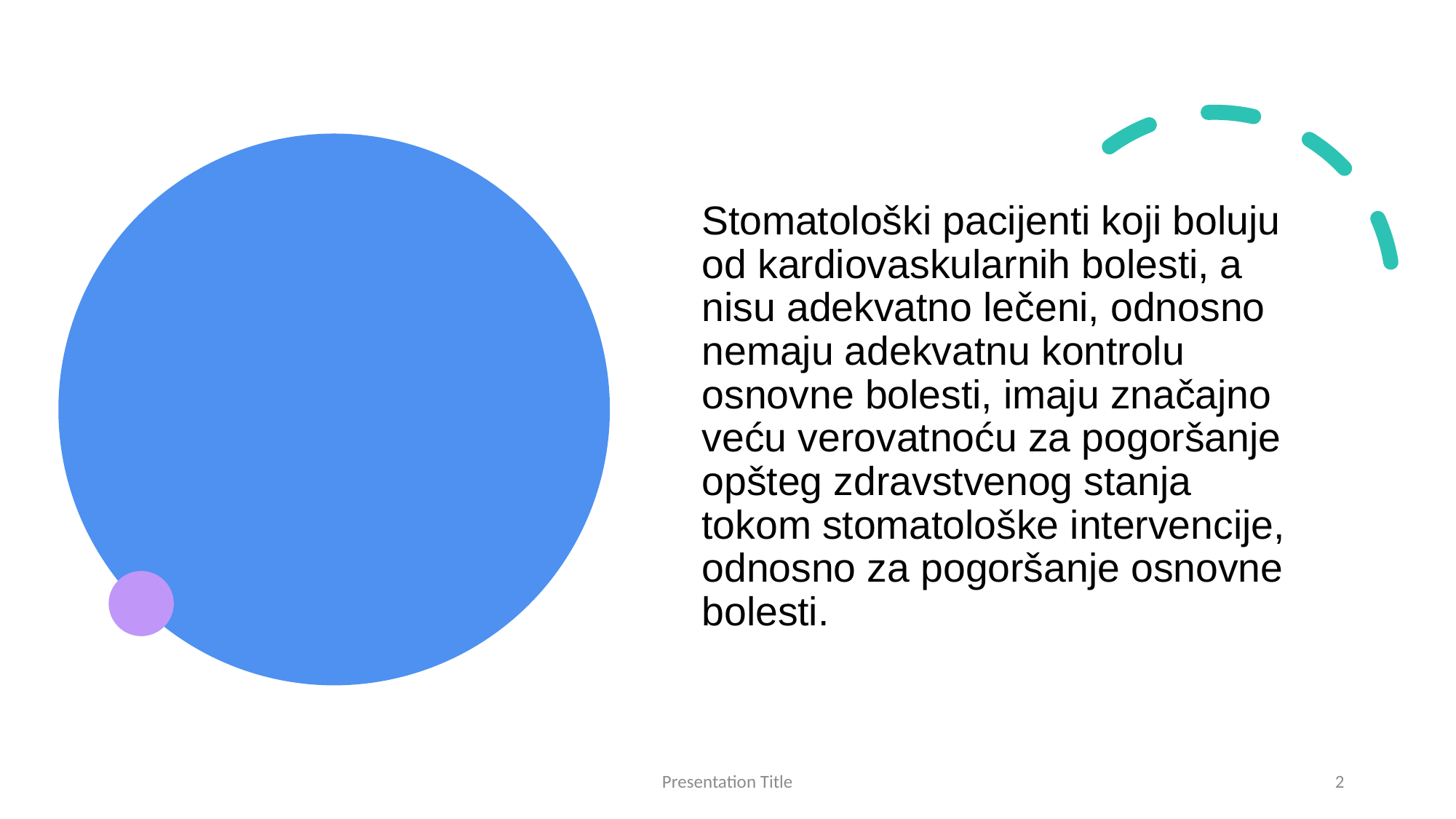

Stomatološki pacijenti koji boluju od kardiovaskularnih bolesti, a nisu adekvatno lečeni, odnosno nemaju adekvatnu kontrolu osnovne bolesti, imaju značajno veću verovatnoću za pogoršanje opšteg zdravstvenog stanja tokom stomatološke intervencije, odnosno za pogoršanje osnovne bolesti.
Presentation Title
2